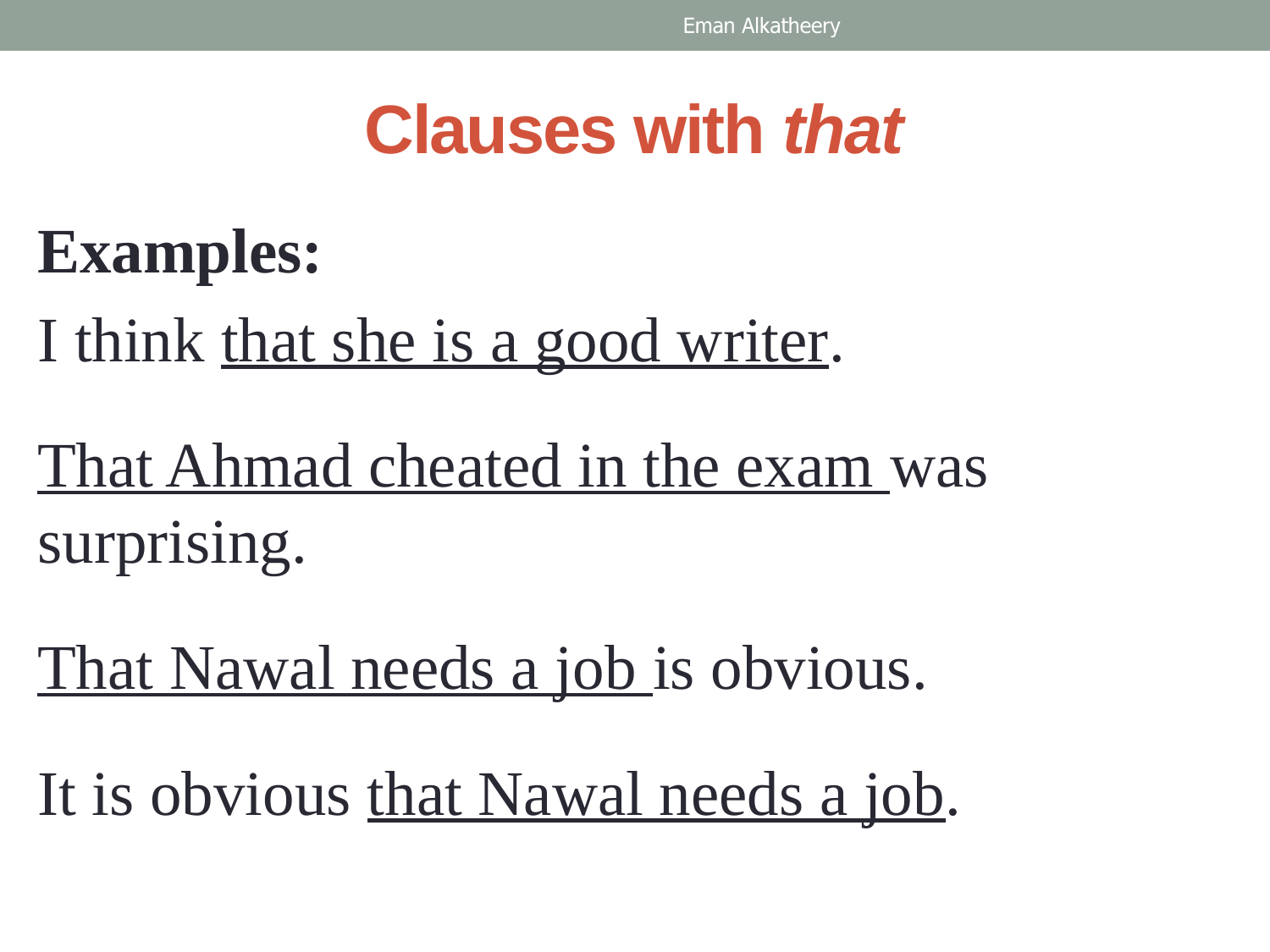

Eman Alkatheery
# Clauses with that
Examples:
I think that she is a good writer.

That Ahmad cheated in the exam was surprising.

That Nawal needs a job is obvious.

It is obvious that Nawal needs a job.